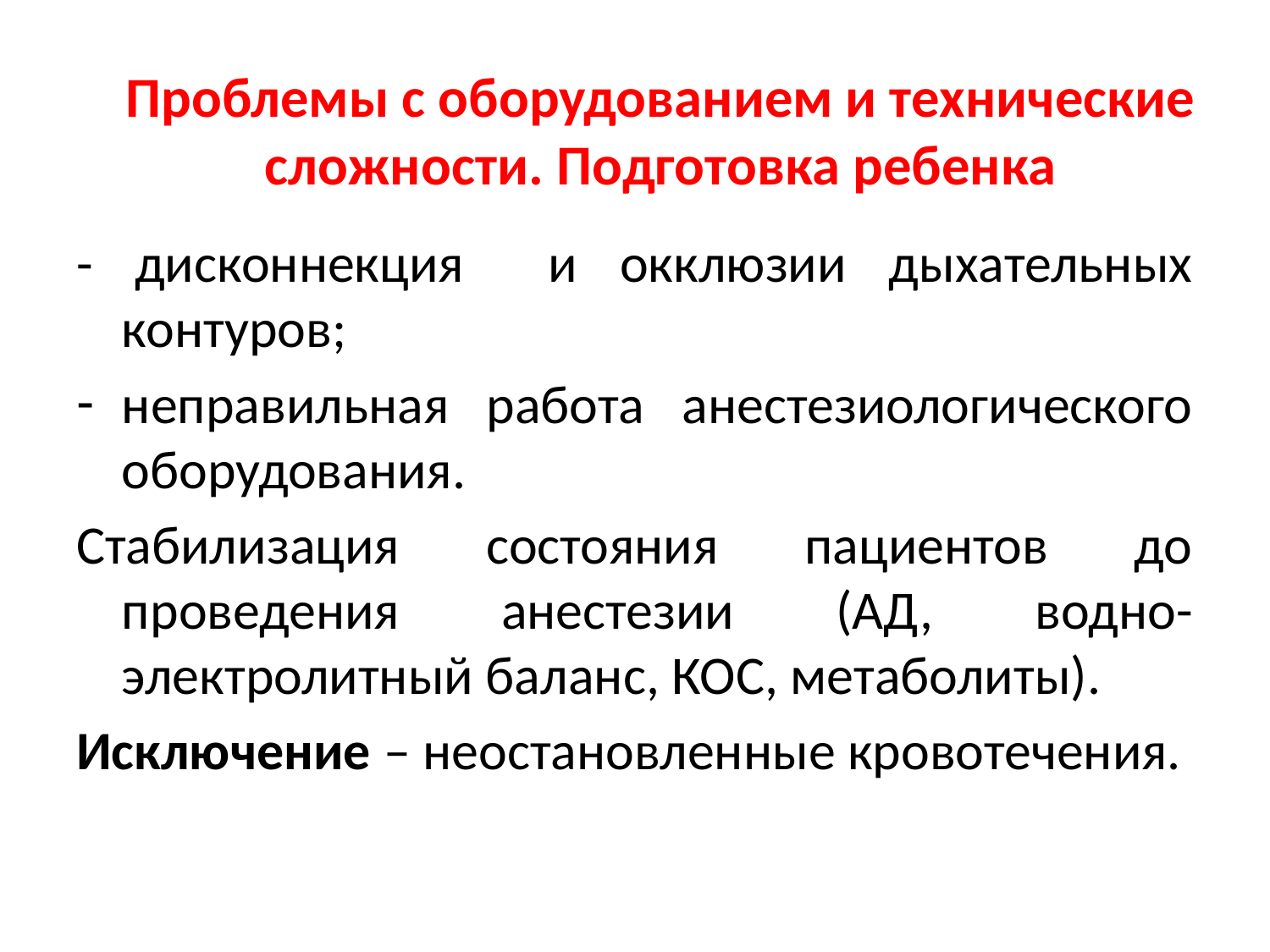

# Проблемы с оборудованием и технические сложности. Подготовка ребенка
- дисконнекция  и окклюзии дыхательных контуров;
неправильная работа анестезиологического оборудования.
Стабилизация состояния пациентов до проведения анестезии (АД, водно-электролитный баланс, КОС, метаболиты).
Исключение – неостановленные кровотечения.